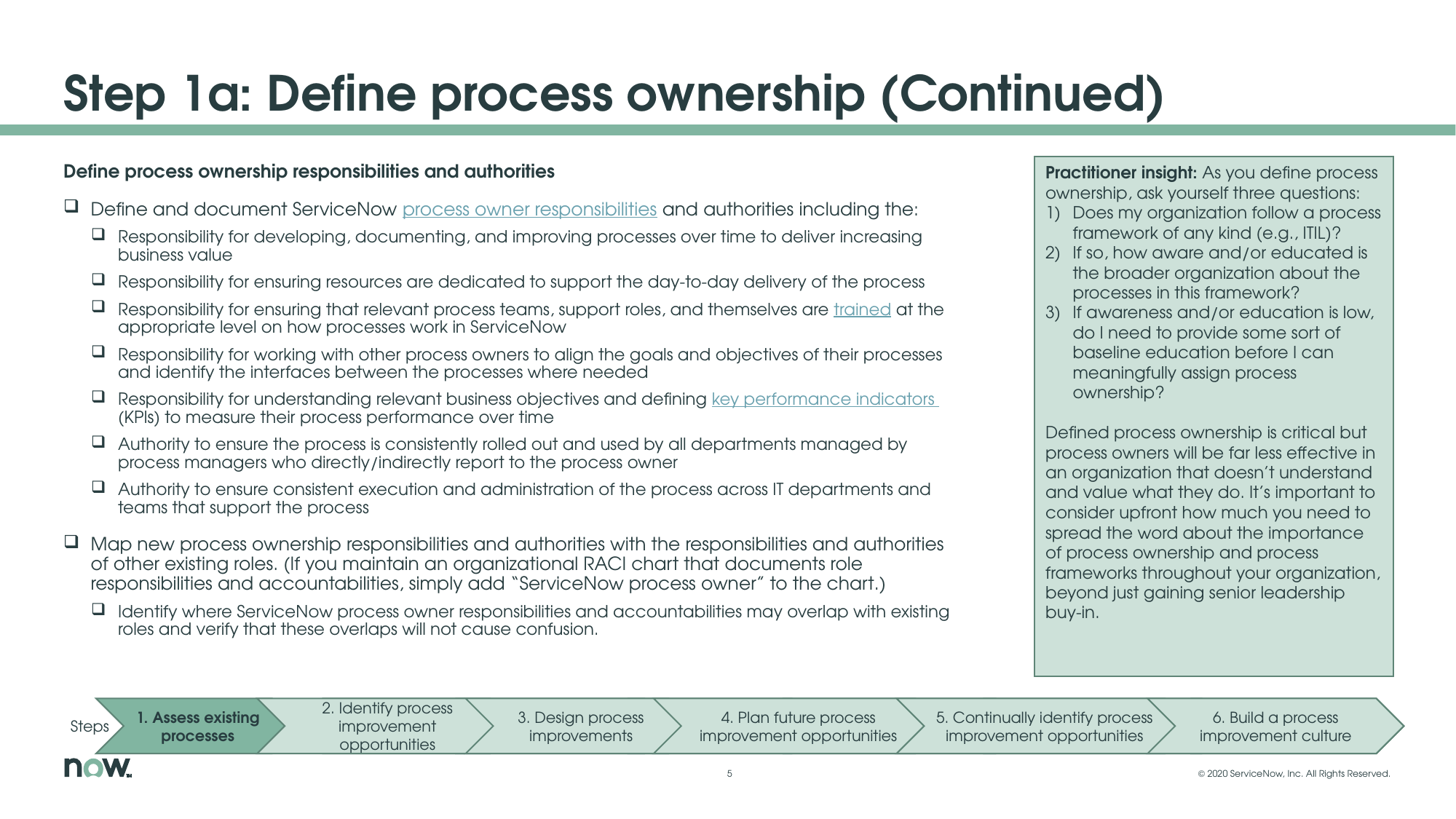

# Step 1a: Define process ownership (Continued)

Define process ownership responsibilities and authorities
Define and document ServiceNow process owner responsibilities and authorities including the:
Responsibility for developing, documenting, and improving processes over time to deliver increasing business value
Responsibility for ensuring resources are dedicated to support the day-to-day delivery of the process
Responsibility for ensuring that relevant process teams, support roles, and themselves are trained at the appropriate level on how processes work in ServiceNow
Responsibility for working with other process owners to align the goals and objectives of their processes and identify the interfaces between the processes where needed
Responsibility for understanding relevant business objectives and defining key performance indicators (KPIs) to measure their process performance over time
Authority to ensure the process is consistently rolled out and used by all departments managed by process managers who directly/indirectly report to the process owner
Authority to ensure consistent execution and administration of the process across IT departments and teams that support the process
Map new process ownership responsibilities and authorities with the responsibilities and authorities of other existing roles. (If you maintain an organizational RACI chart that documents role responsibilities and accountabilities, simply add “ServiceNow process owner” to the chart.)
Identify where ServiceNow process owner responsibilities and accountabilities may overlap with existing roles and verify that these overlaps will not cause confusion.

Practitioner insight: As you define process ownership, ask yourself three questions:
Does my organization follow a process framework of any kind (e.g., ITIL)?
If so, how aware and/or educated is the broader organization about the processes in this framework?
If awareness and/or education is low, do I need to provide some sort of baseline education before I can meaningfully assign process ownership?

Defined process ownership is critical but process owners will be far less effective in an organization that doesn’t understand and value what they do. It’s important to consider upfront how much you need to spread the word about the importance of process ownership and process frameworks throughout your organization, beyond just gaining senior leadership buy-in.

1. Assess existing processes
2. Identify process improvement opportunities
3. Design process improvements
4. Plan future process improvement opportunities
5. Continually identify process improvement opportunities
6. Build a process improvement culture
Steps
Steps
1. Assess existing processes
2. Identify process improvement opportunities
3. Design process improvements
4. Plan future process improvement opportunities
5. Continually identify process improvement opportunities
6. Build a process improvement culture